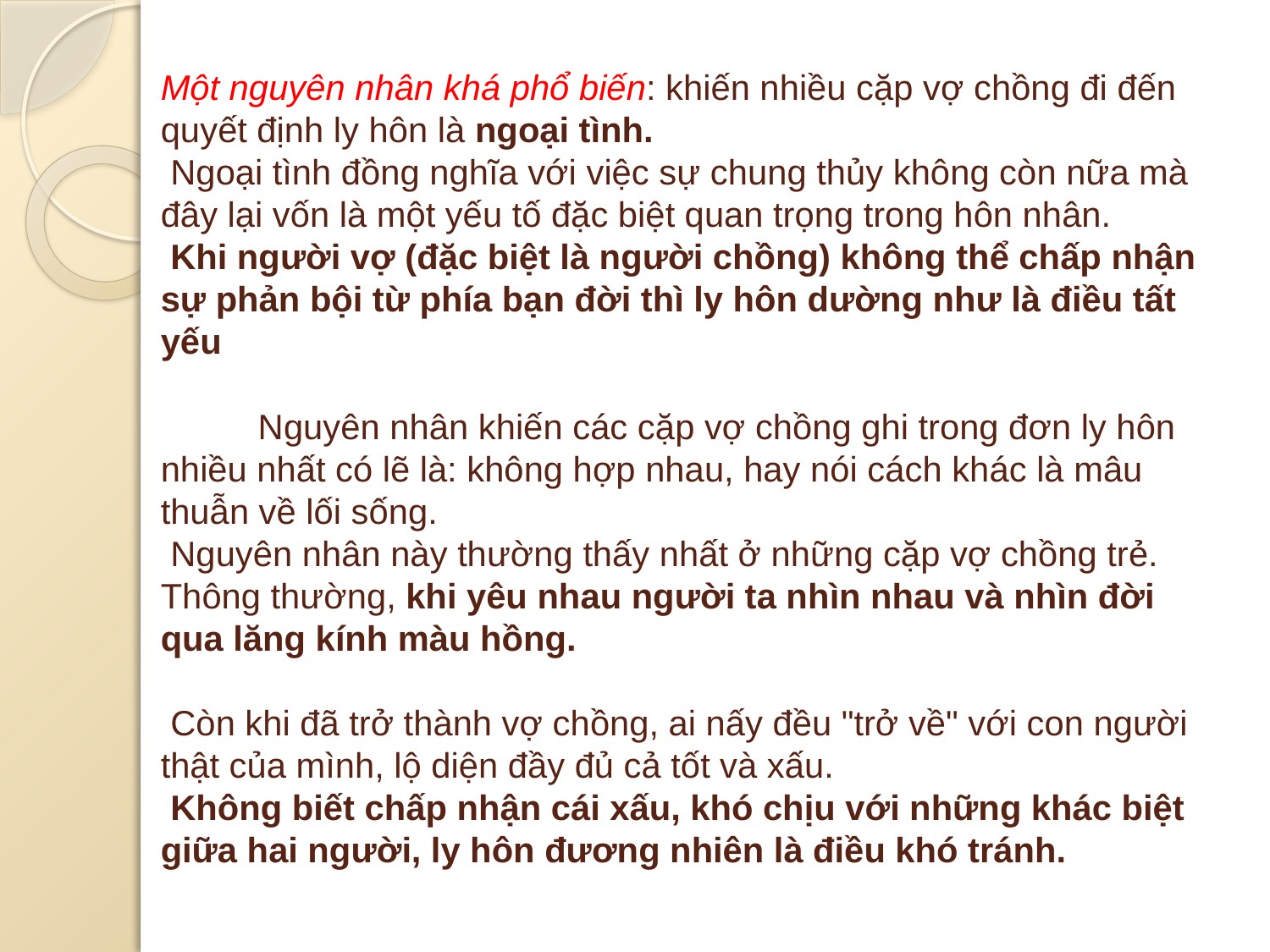

# Một nguyên nhân khá phổ biến: khiến nhiều cặp vợ chồng đi đến quyết định ly hôn là ngoại tình. Ngoại tình đồng nghĩa với việc sự chung thủy không còn nữa mà đây lại vốn là một yếu tố đặc biệt quan trọng trong hôn nhân. Khi người vợ (đặc biệt là người chồng) không thể chấp nhận sự phản bội từ phía bạn đời thì ly hôn dường như là điều tất yếu   Nguyên nhân khiến các cặp vợ chồng ghi trong đơn ly hôn nhiều nhất có lẽ là: không hợp nhau, hay nói cách khác là mâu thuẫn về lối sống. Nguyên nhân này thường thấy nhất ở những cặp vợ chồng trẻ. Thông thường, khi yêu nhau người ta nhìn nhau và nhìn đời qua lăng kính màu hồng. Còn khi đã trở thành vợ chồng, ai nấy đều "trở về" với con người thật của mình, lộ diện đầy đủ cả tốt và xấu. Không biết chấp nhận cái xấu, khó chịu với những khác biệt giữa hai người, ly hôn đương nhiên là điều khó tránh.